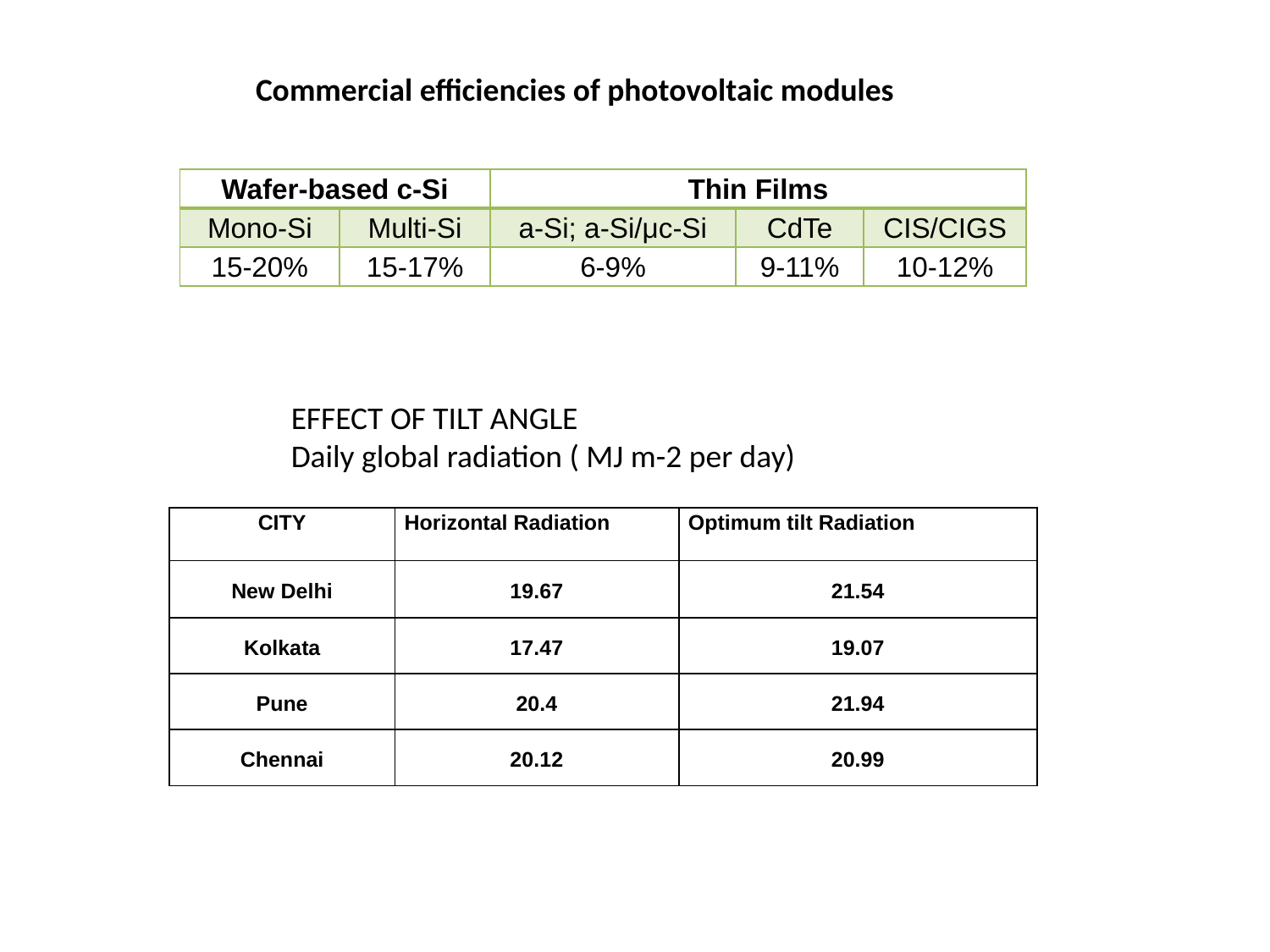

Commercial efficiencies of photovoltaic modules
| Wafer-based c-Si |  | Thin Films |  |  |
| --- | --- | --- | --- | --- |
| Mono-Si | Multi-Si | a-Si; a-Si/μc-Si | CdTe | CIS/CIGS |
| 15-20% | 15-17% | 6-9% | 9-11% | 10-12% |
EFFECT OF TILT ANGLE
Daily global radiation ( MJ m-2 per day)

| CITY | Horizontal Radiation | Optimum tilt Radiation |
| --- | --- | --- |
| New Delhi | 19.67 | 21.54 |
| Kolkata | 17.47 | 19.07 |
| Pune | 20.4 | 21.94 |
| Chennai | 20.12 | 20.99 |